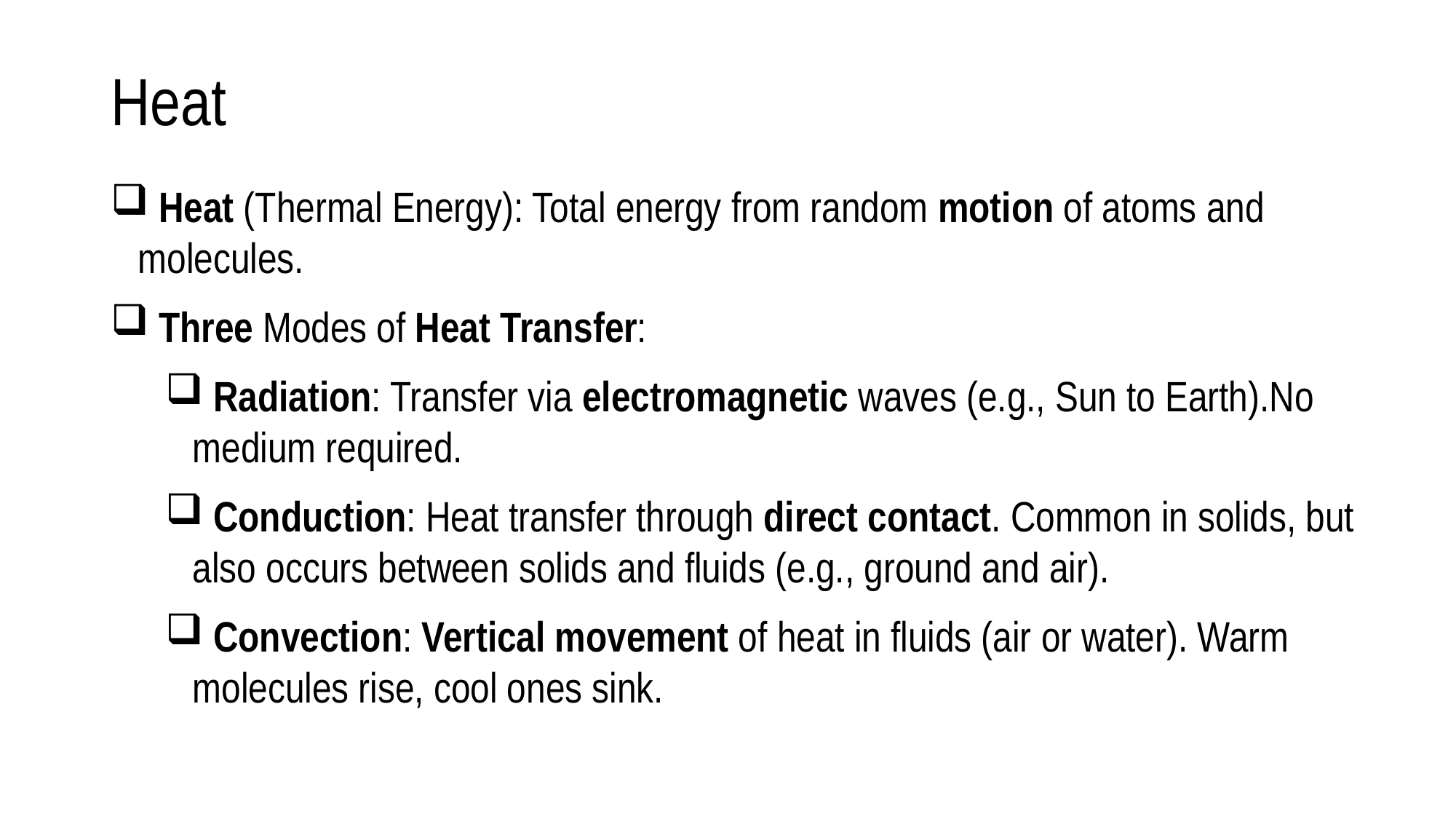

# Heat
 Heat (Thermal Energy): Total energy from random motion of atoms and molecules.
 Three Modes of Heat Transfer:
 Radiation: Transfer via electromagnetic waves (e.g., Sun to Earth).No medium required.
 Conduction: Heat transfer through direct contact. Common in solids, but also occurs between solids and fluids (e.g., ground and air).
 Convection: Vertical movement of heat in fluids (air or water). Warm molecules rise, cool ones sink.